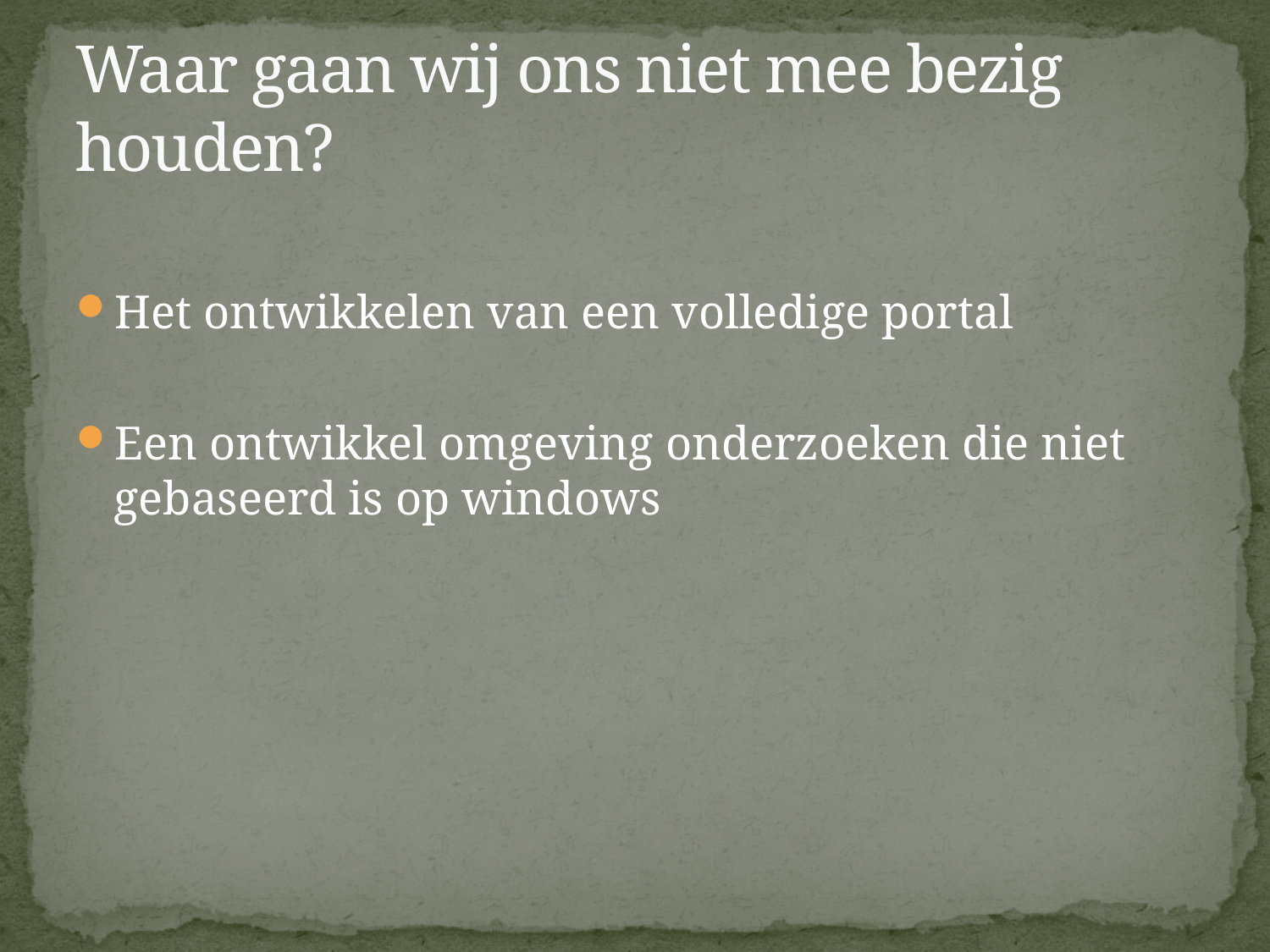

# Waar gaan wij ons niet mee bezig houden?

Het ontwikkelen van een volledige portal

Een ontwikkel omgeving onderzoeken die niet gebaseerd is op windows